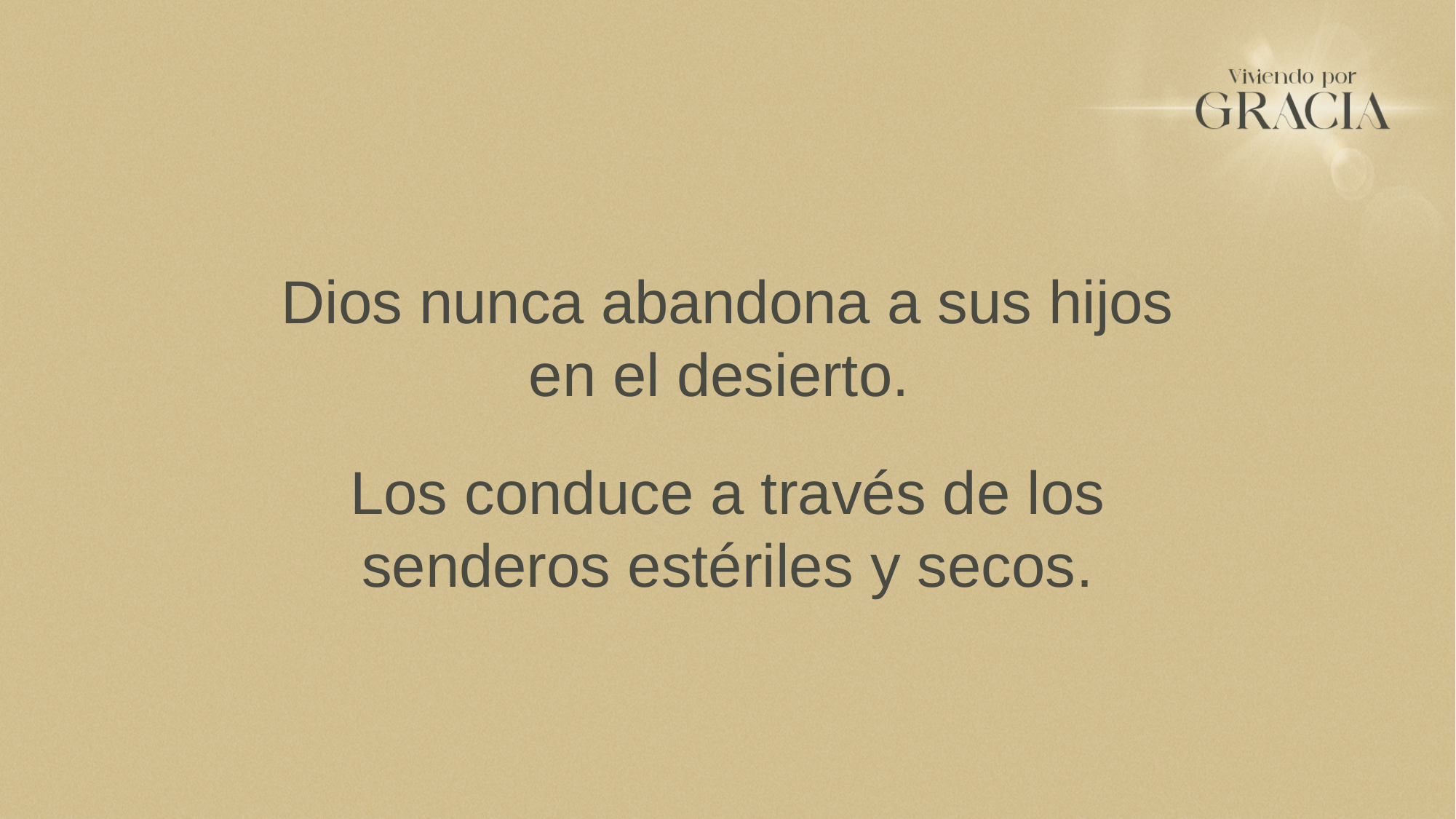

Dios nunca abandona a sus hijos en el desierto.
Los conduce a través de los senderos estériles y secos.